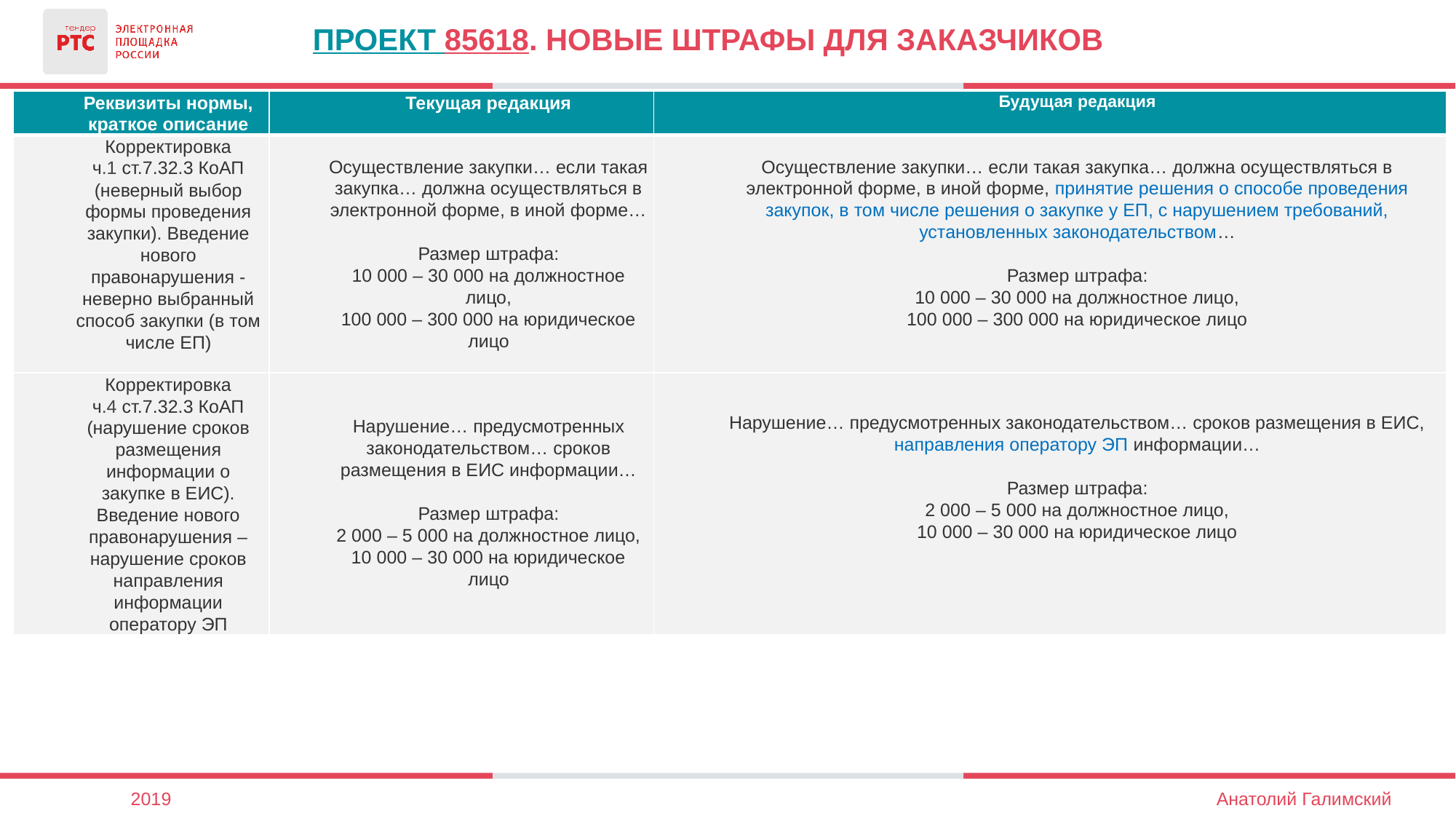

# Проект 85618. новые штрафы для заказчиков

| Реквизиты нормы, краткое описание | Текущая редакция | Будущая редакция |
| --- | --- | --- |
| Корректировка ч.1 ст.7.32.3 КоАП (неверный выбор формы проведения закупки). Введение нового правонарушения - неверно выбранный способ закупки (в том числе ЕП) | Осуществление закупки… если такая закупка… должна осуществляться в электронной форме, в иной форме… Размер штрафа: 10 000 – 30 000 на должностное лицо, 100 000 – 300 000 на юридическое лицо | Осуществление закупки… если такая закупка… должна осуществляться в электронной форме, в иной форме, принятие решения о способе проведения закупок, в том числе решения о закупке у ЕП, с нарушением требований, установленных законодательством… Размер штрафа: 10 000 – 30 000 на должностное лицо, 100 000 – 300 000 на юридическое лицо |
| Корректировка ч.4 ст.7.32.3 КоАП (нарушение сроков размещения информации о закупке в ЕИС). Введение нового правонарушения – нарушение сроков направления информации оператору ЭП | Нарушение… предусмотренных законодательством… сроков размещения в ЕИС информации… Размер штрафа: 2 000 – 5 000 на должностное лицо, 10 000 – 30 000 на юридическое лицо | Нарушение… предусмотренных законодательством… сроков размещения в ЕИС, направления оператору ЭП информации… Размер штрафа: 2 000 – 5 000 на должностное лицо, 10 000 – 30 000 на юридическое лицо |

2019
Анатолий Галимский